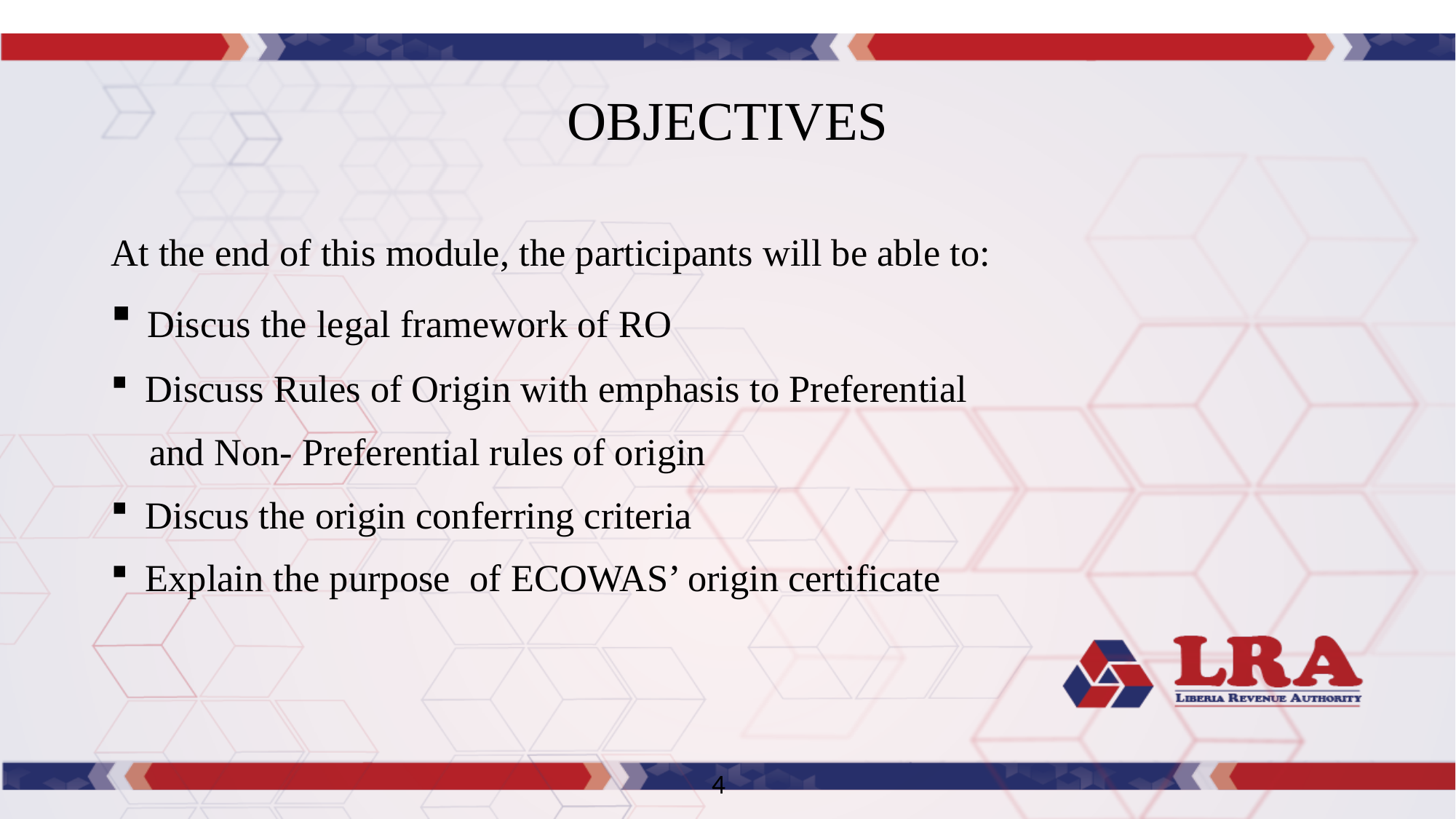

# OBJECTIVES
At the end of this module, the participants will be able to:
 Discus the legal framework of RO
 Discuss Rules of Origin with emphasis to Preferential
    and Non- Preferential rules of origin
 Discus the origin conferring criteria
 Explain the purpose  of ECOWAS’ origin certificate

4